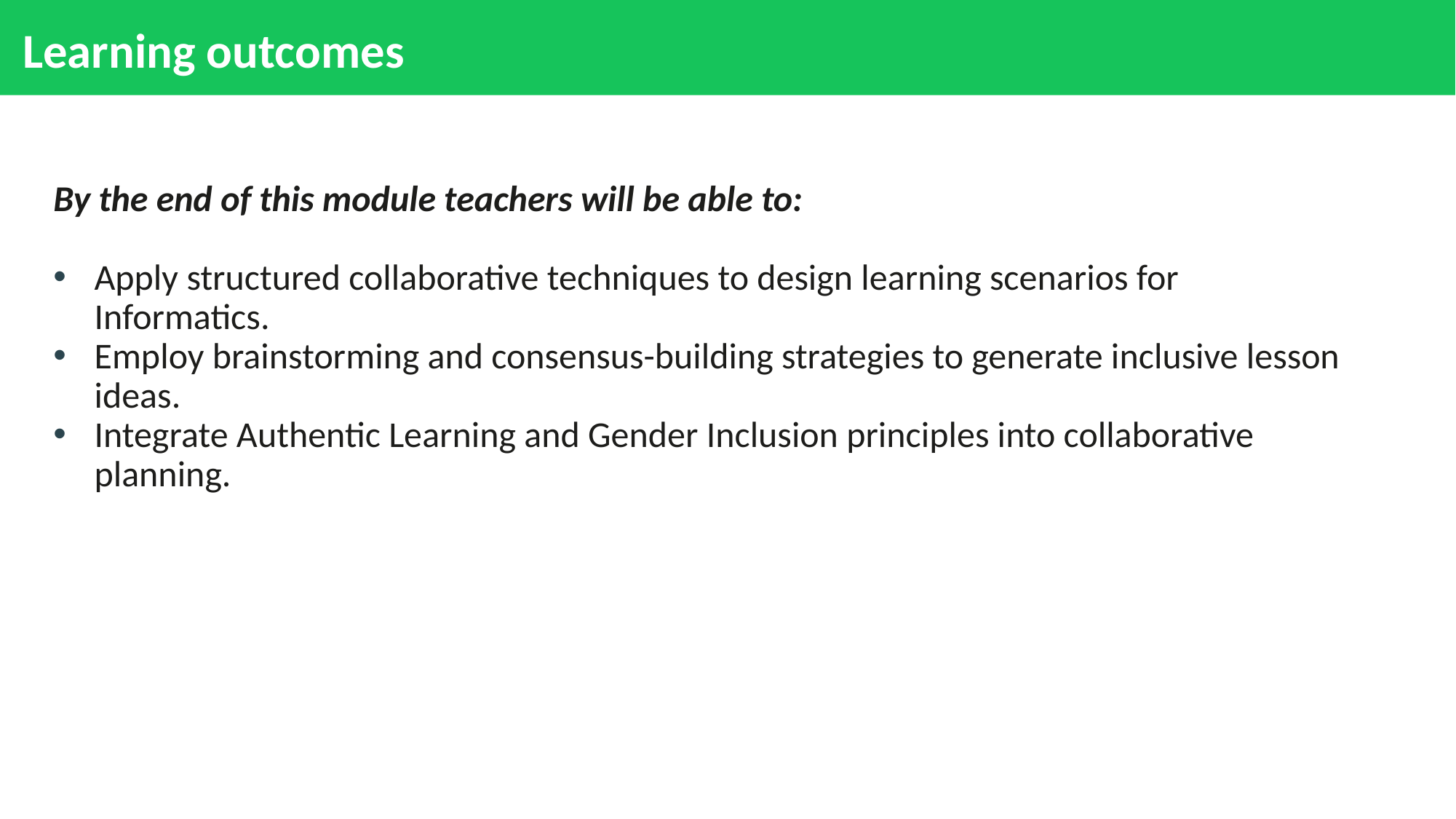

# Learning outcomes
By the end of this module teachers will be able to:

Apply structured collaborative techniques to design learning scenarios for Informatics.
Employ brainstorming and consensus-building strategies to generate inclusive lesson ideas.
Integrate Authentic Learning and Gender Inclusion principles into collaborative planning.